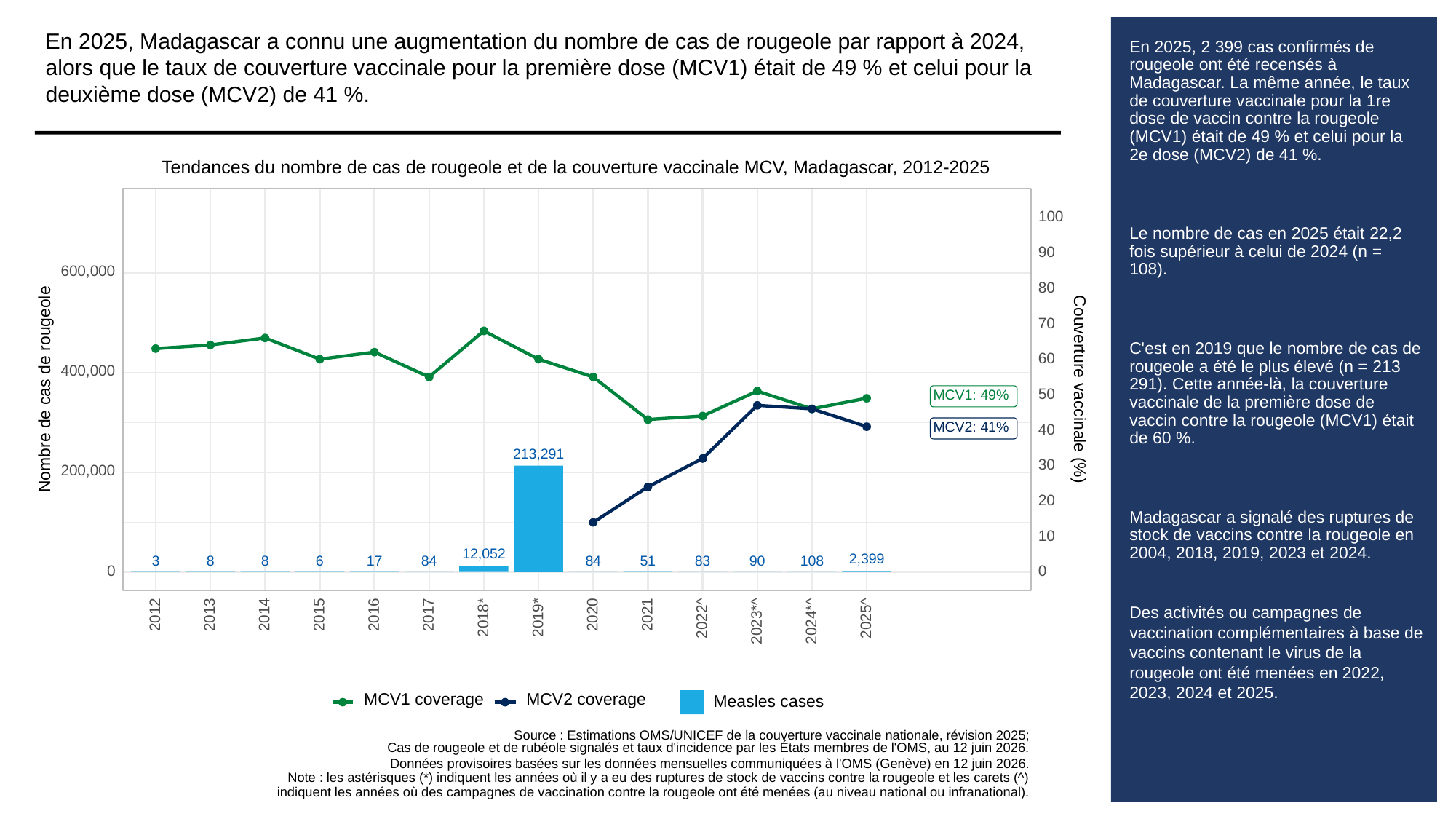

En 2025, Madagascar a connu une augmentation du nombre de cas de rougeole par rapport à 2024, alors que le taux de couverture vaccinale pour la première dose (MCV1) était de 49 % et celui pour la deuxième dose (MCV2) de 41 %.
# En 2025, 2 399 cas confirmés de rougeole ont été recensés à Madagascar. La même année, le taux de couverture vaccinale pour la 1re dose de vaccin contre la rougeole (MCV1) était de 49 % et celui pour la 2e dose (MCV2) de 41 %.

Le nombre de cas en 2025 était 22,2 fois supérieur à celui de 2024 (n = 108).

C'est en 2019 que le nombre de cas de rougeole a été le plus élevé (n = 213 291). Cette année-là, la couverture vaccinale de la première dose de vaccin contre la rougeole (MCV1) était de 60 %.

Madagascar a signalé des ruptures de stock de vaccins contre la rougeole en 2004, 2018, 2019, 2023 et 2024.

Des activités ou campagnes de vaccination complémentaires à base de vaccins contenant le virus de la rougeole ont été menées en 2022, 2023, 2024 et 2025.

Tendances du nombre de cas de rougeole et de la couverture vaccinale MCV, Madagascar, 2012-2025

100

90
600,000

80
70

60

400,000

Couverture vaccinale (%)
Nombre de cas de rougeole

50
MCV1: 49%

MCV2: 41%

40

213,291

30
200,000

20

10
12,052
2,399
108
83
90
84
84
51
3
8
8
6
17

0
0

2013
2012
2014
2015
2016
2017
2020
2021
2018*
2019*
2022^
2025^
2023*^
2024*^

MCV1 coverage
MCV2 coverage
Measles cases

Source : Estimations OMS/UNICEF de la couverture vaccinale nationale, révision 2025;
Cas de rougeole et de rubéole signalés et taux d'incidence par les États membres de l'OMS, au 12 juin 2026.
Données provisoires basées sur les données mensuelles communiquées à l'OMS (Genève) en 12 juin 2026.
Note : les astérisques (*) indiquent les années où il y a eu des ruptures de stock de vaccins contre la rougeole et les carets (^)
indiquent les années où des campagnes de vaccination contre la rougeole ont été menées (au niveau national ou infranational).